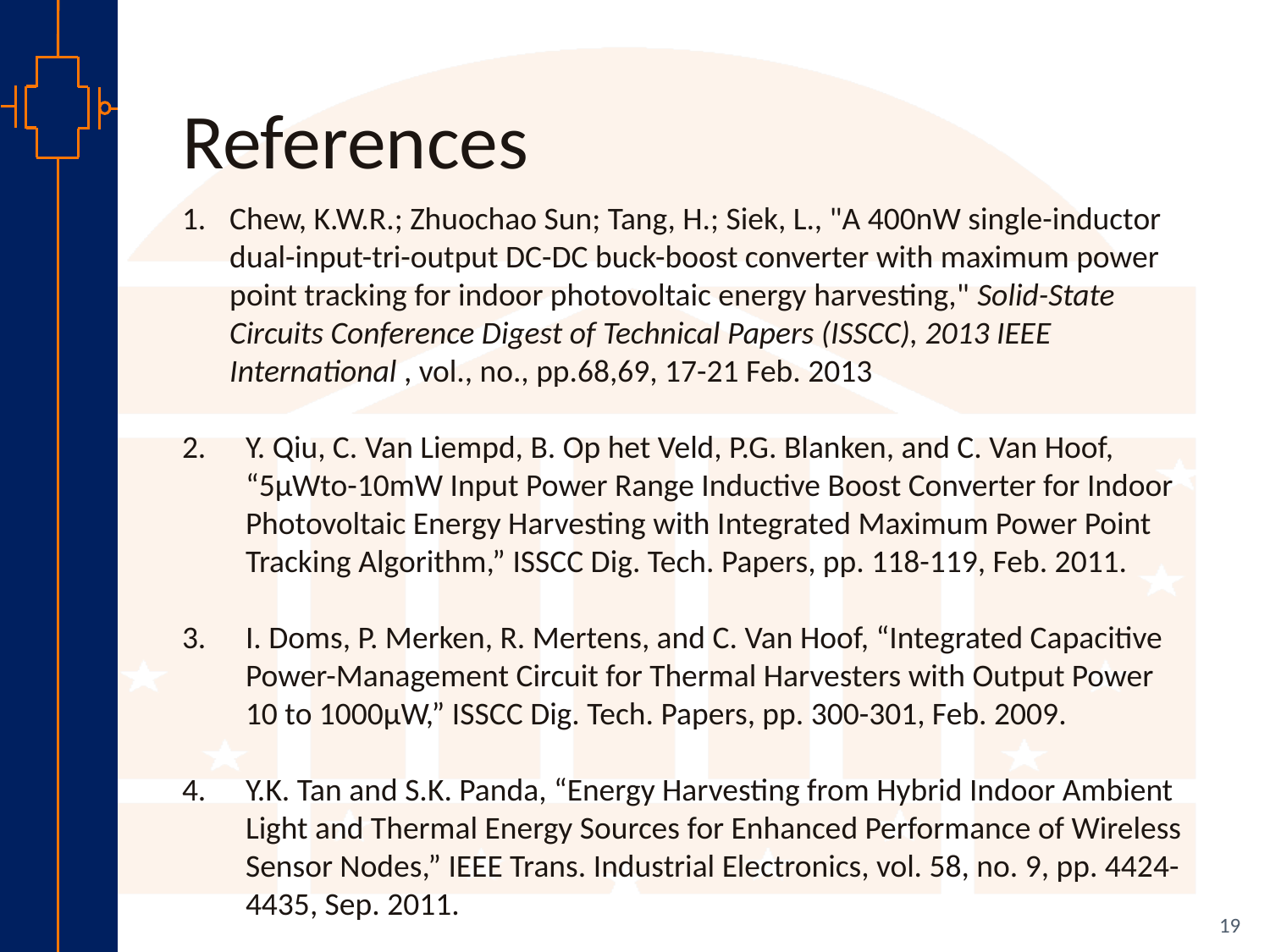

# References
Chew, K.W.R.; Zhuochao Sun; Tang, H.; Siek, L., "A 400nW single-inductor dual-input-tri-output DC-DC buck-boost converter with maximum power point tracking for indoor photovoltaic energy harvesting," Solid-State Circuits Conference Digest of Technical Papers (ISSCC), 2013 IEEE International , vol., no., pp.68,69, 17-21 Feb. 2013

Y. Qiu, C. Van Liempd, B. Op het Veld, P.G. Blanken, and C. Van Hoof, “5μWto-10mW Input Power Range Inductive Boost Converter for Indoor Photovoltaic Energy Harvesting with Integrated Maximum Power Point Tracking Algorithm,” ISSCC Dig. Tech. Papers, pp. 118-119, Feb. 2011.

I. Doms, P. Merken, R. Mertens, and C. Van Hoof, “Integrated Capacitive Power-Management Circuit for Thermal Harvesters with Output Power 10 to 1000μW,” ISSCC Dig. Tech. Papers, pp. 300-301, Feb. 2009.

Y.K. Tan and S.K. Panda, “Energy Harvesting from Hybrid Indoor Ambient Light and Thermal Energy Sources for Enhanced Performance of Wireless Sensor Nodes,” IEEE Trans. Industrial Electronics, vol. 58, no. 9, pp. 4424-4435, Sep. 2011.
19